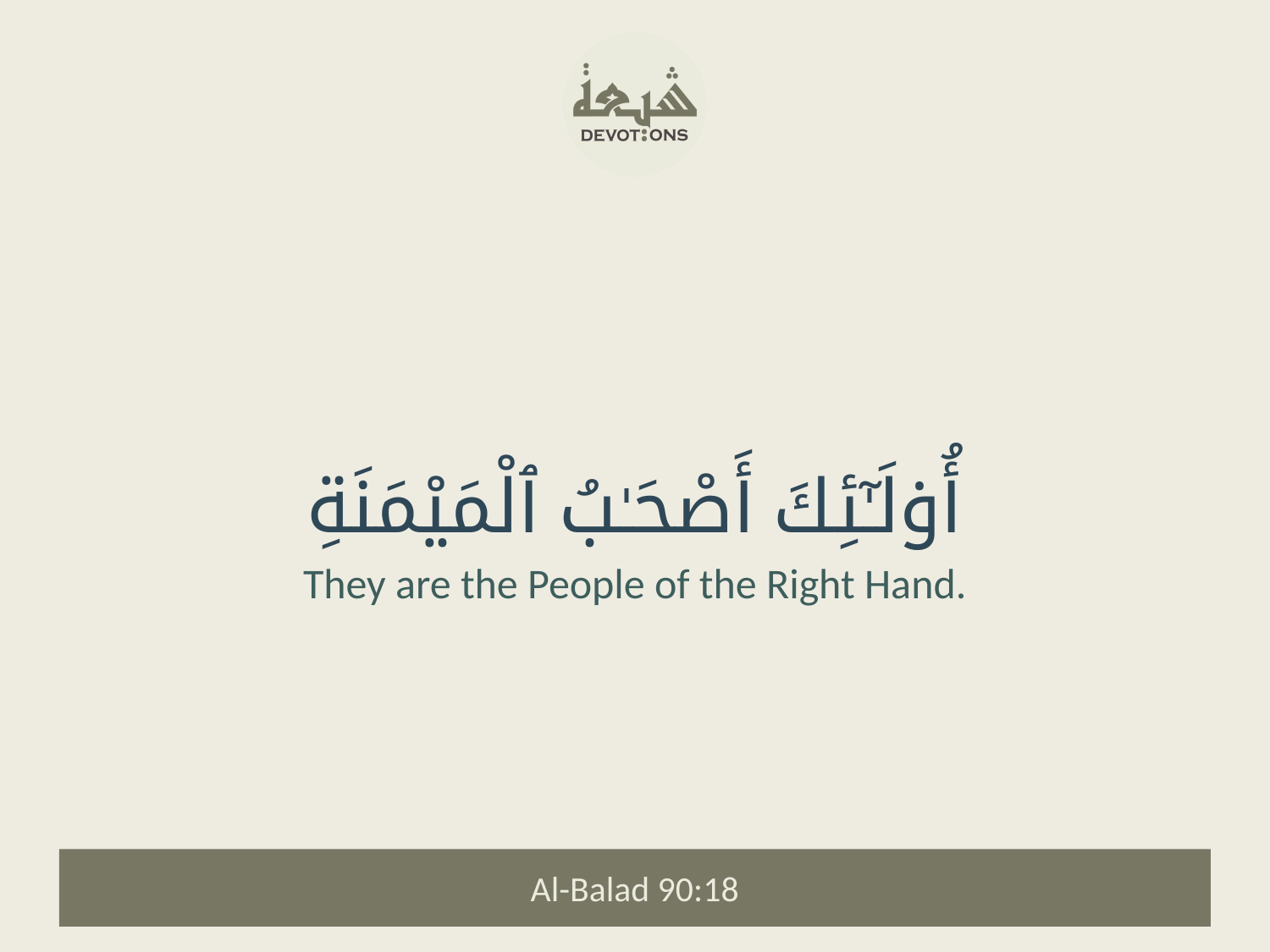

أُو۟لَـٰٓئِكَ أَصْحَـٰبُ ٱلْمَيْمَنَةِ
They are the People of the Right Hand.
Al-Balad 90:18